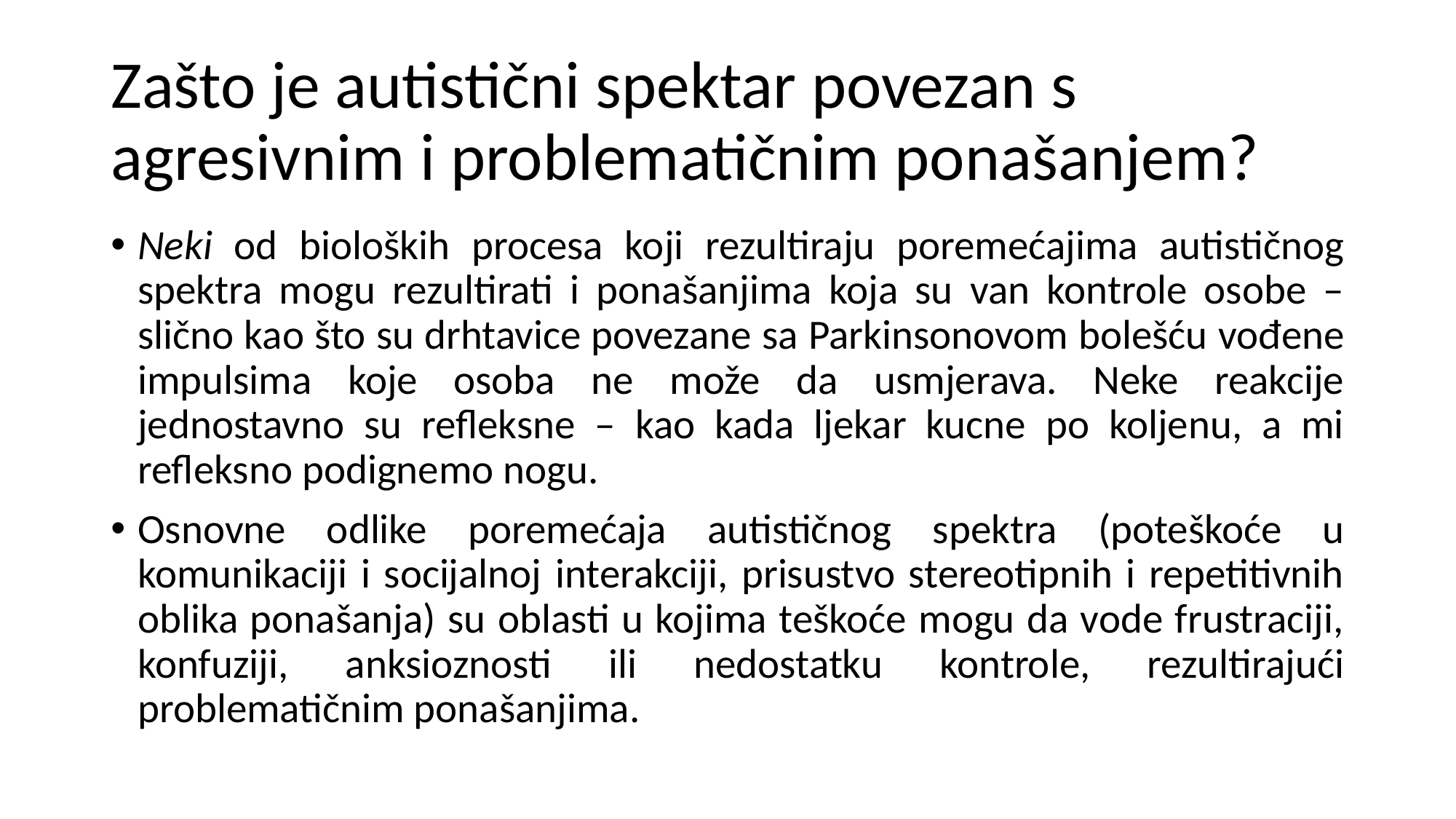

# Zašto je autistični spektar povezan s agresivnim i problematičnim ponašanjem?
Neki od bioloških procesa koji rezultiraju poremećajima autističnog spektra mogu rezultirati i ponašanjima koja su van kontrole osobe – slično kao što su drhtavice povezane sa Parkinsonovom bolešću vođene impulsima koje osoba ne može da usmjerava. Neke reakcije jednostavno su refleksne – kao kada ljekar kucne po koljenu, a mi refleksno podignemo nogu.
Osnovne odlike poremećaja autističnog spektra (poteškoće u komunikaciji i socijalnoj interakciji, prisustvo stereotipnih i repetitivnih oblika ponašanja) su oblasti u kojima teškoće mogu da vode frustraciji, konfuziji, anksioznosti ili nedostatku kontrole, rezultirajući problematičnim ponašanjima.